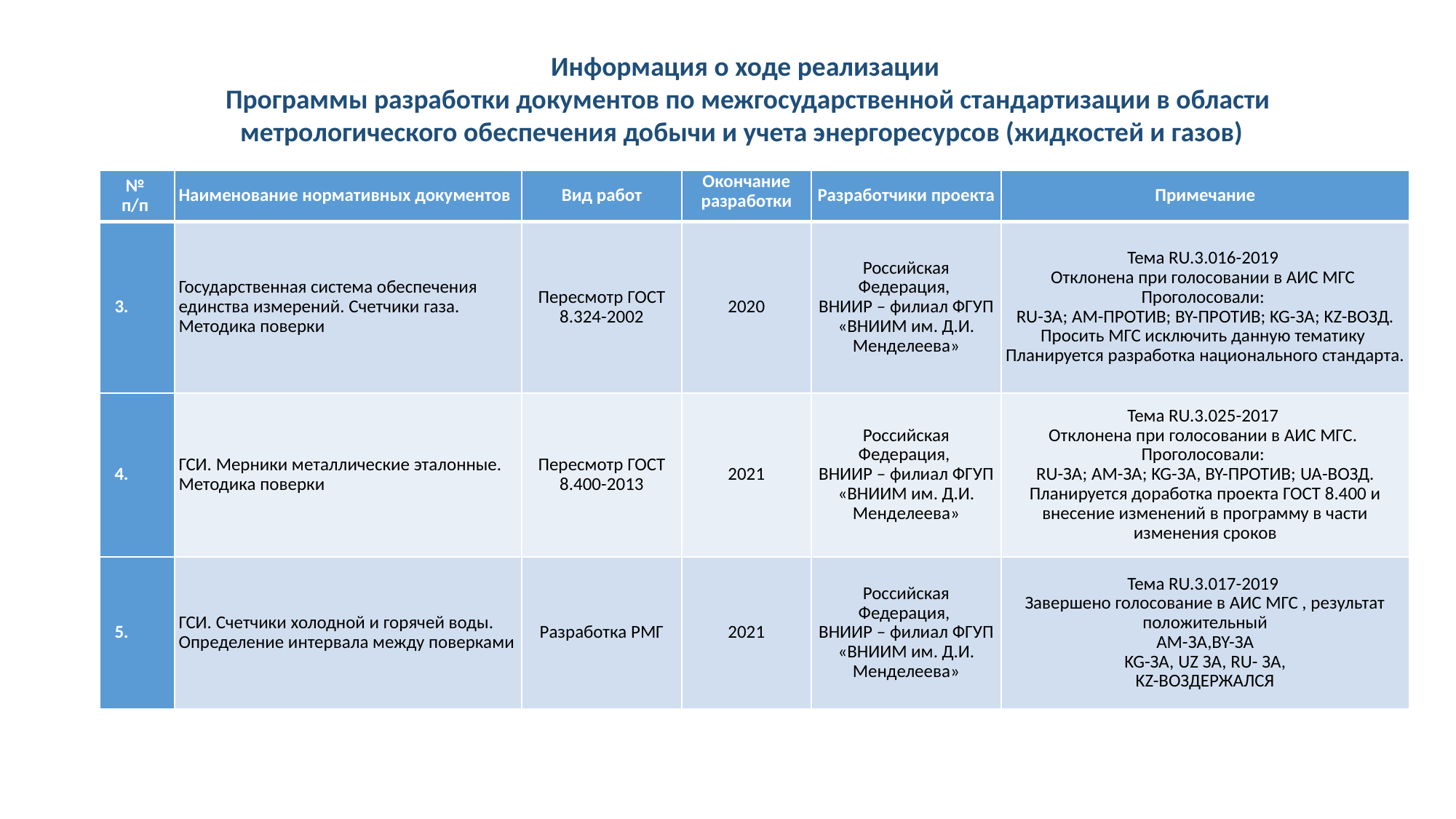

Информация о ходе реализации
 Программы разработки документов по межгосударственной стандартизации в области метрологического обеспечения добычи и учета энергоресурсов (жидкостей и газов)
| № п/п | Наименование нормативных документов | Вид работ | Окончание разработки | Разработчики проекта | Примечание |
| --- | --- | --- | --- | --- | --- |
|  | Государственная система обеспечения единства измерений. Счетчики газа. Методика поверки | Пересмотр ГОСТ 8.324-2002 | 2020 | Российская Федерация, ВНИИР – филиал ФГУП «ВНИИМ им. Д.И. Менделеева» | Тема RU.3.016-2019 Отклонена при голосовании в АИС МГС Проголосовали: RU-ЗА; AM-ПРОТИВ; BY-ПРОТИВ; KG-ЗА; KZ-ВОЗД. Просить МГС исключить данную тематику Планируется разработка национального стандарта. |
|  | ГСИ. Мерники металлические эталонные. Методика поверки | Пересмотр ГОСТ 8.400-2013 | 2021 | Российская Федерация, ВНИИР – филиал ФГУП «ВНИИМ им. Д.И. Менделеева» | Тема RU.3.025-2017 Отклонена при голосовании в АИС МГС. Проголосовали: RU-ЗА; AM-ЗА; KG-ЗА, BY-ПРОТИВ; UA-ВОЗД. Планируется доработка проекта ГОСТ 8.400 и внесение изменений в программу в части изменения сроков |
|  | ГСИ. Счетчики холодной и горячей воды. Определение интервала между поверками | Разработка РМГ | 2021 | Российская Федерация, ВНИИР – филиал ФГУП «ВНИИМ им. Д.И. Менделеева» | Тема RU.3.017-2019 Завершено голосование в АИС МГС , результат положительный AM-ЗА,BY-ЗА KG-ЗА, UZ ЗА, RU- ЗА, KZ-ВОЗДЕРЖАЛСЯ |